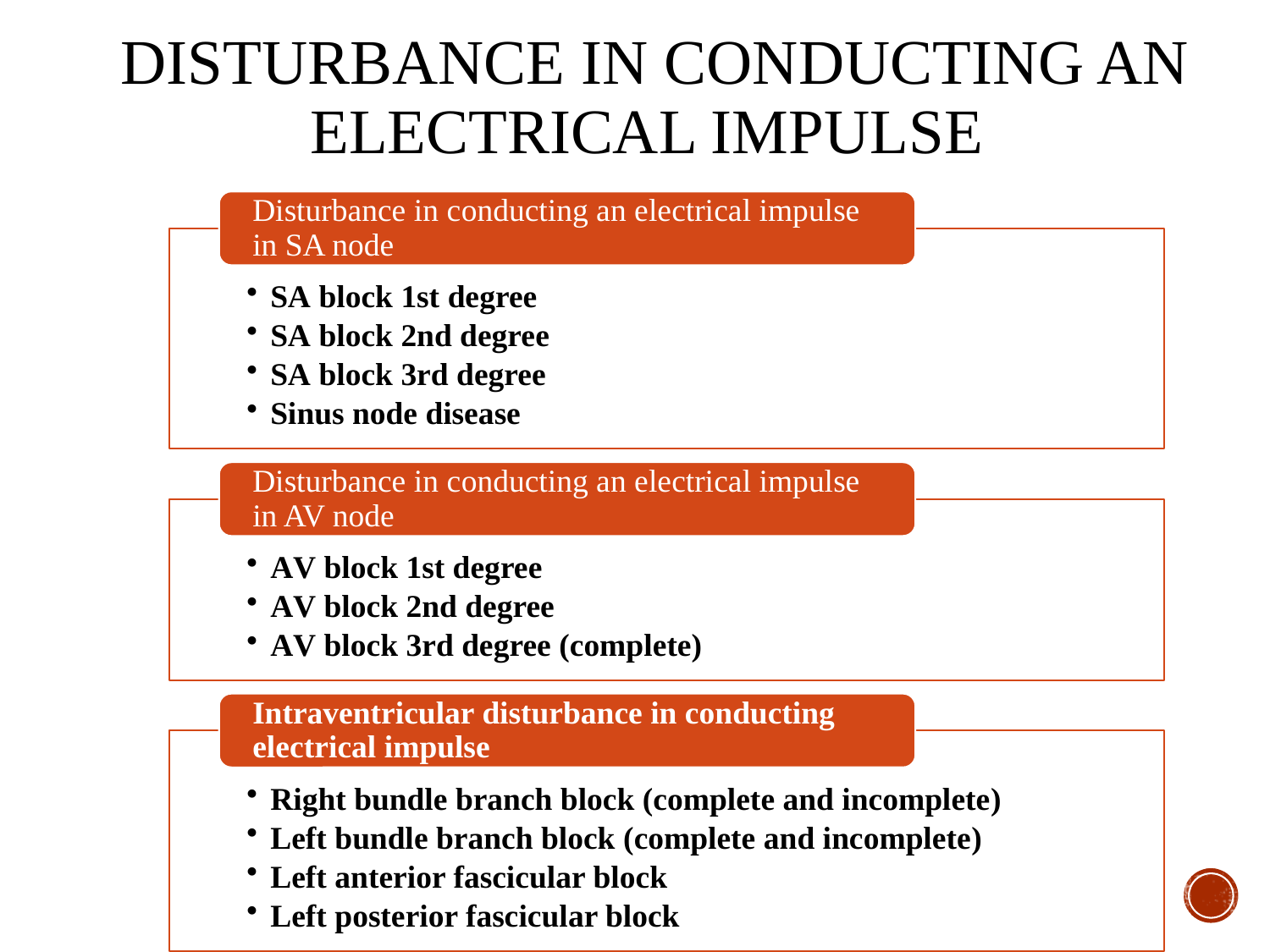

# Disturbance in Conducting an electrical impulse
SA block 1st degree
SA block 2nd degree
SA block 3rd degree
Sinus node disease
Disturbance in conducting an electrical impulse in SA node
АV block 1st degree
АV block 2nd degree
АV block 3rd degree (complete)
Disturbance in conducting an electrical impulse in AV node
Right bundle branch block (complete and incomplete)
Left bundle branch block (complete and incomplete)
Left anterior fascicular block
Left posterior fascicular block
Intraventricular disturbance in conducting electrical impulse